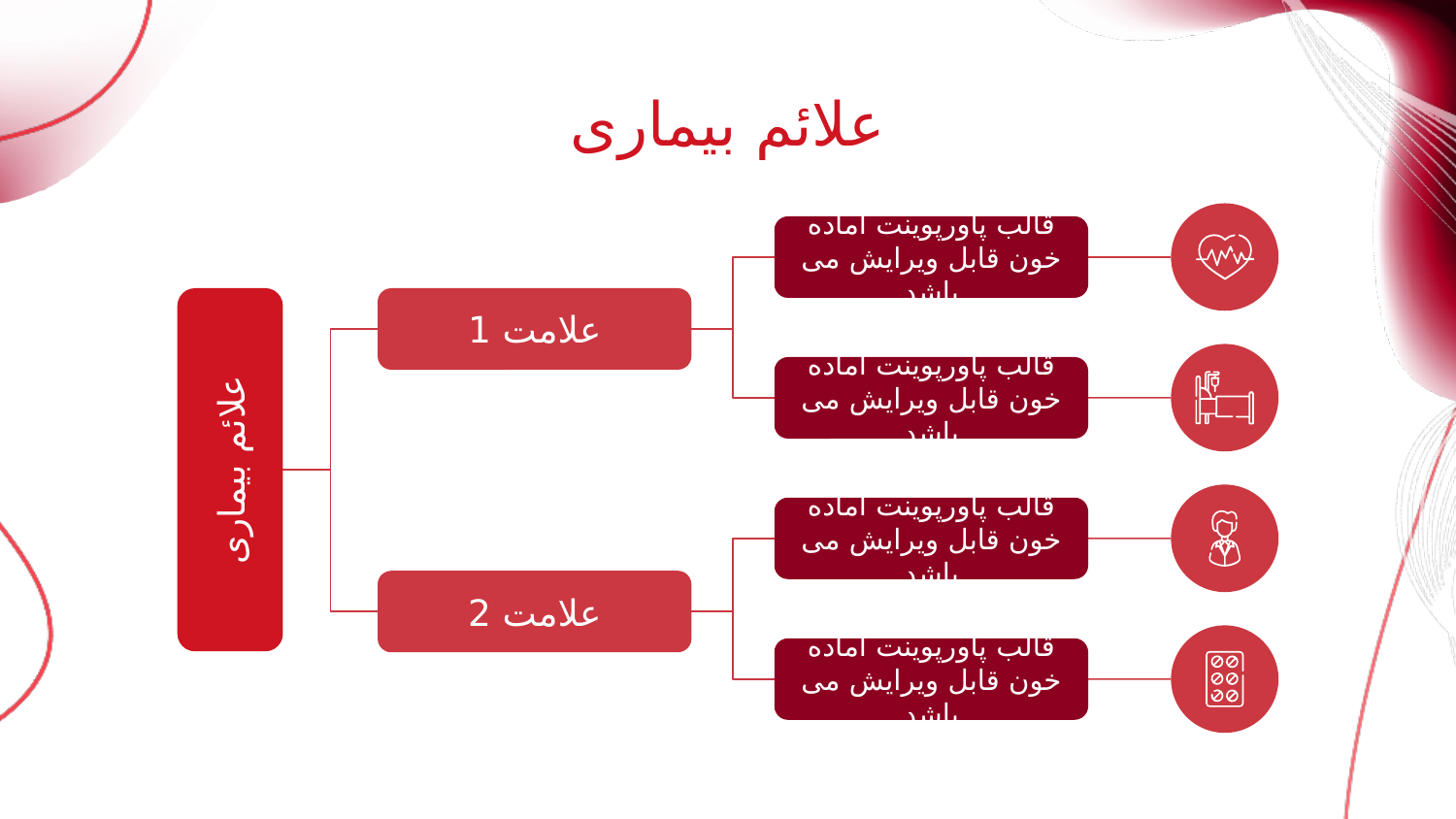

# علائم بیماری

قالب پاورپوینت آماده خون قابل ویرایش می باشد

علامت 1

قالب پاورپوینت آماده خون قابل ویرایش می باشد

علائم بیماری

قالب پاورپوینت آماده خون قابل ویرایش می باشد

علامت 2

قالب پاورپوینت آماده خون قابل ویرایش می باشد